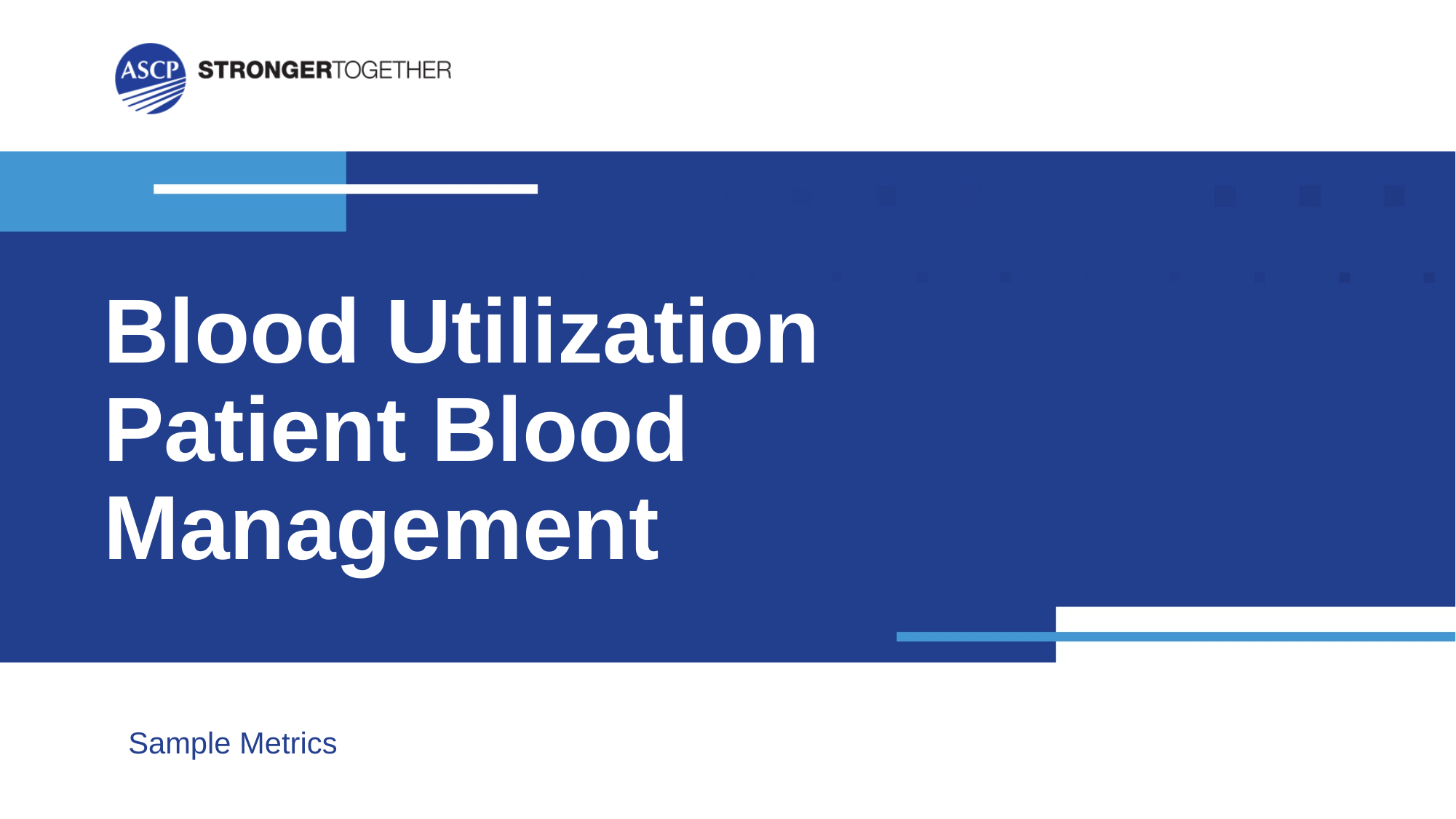

# Blood Utilization Patient Blood Management
Sample Metrics